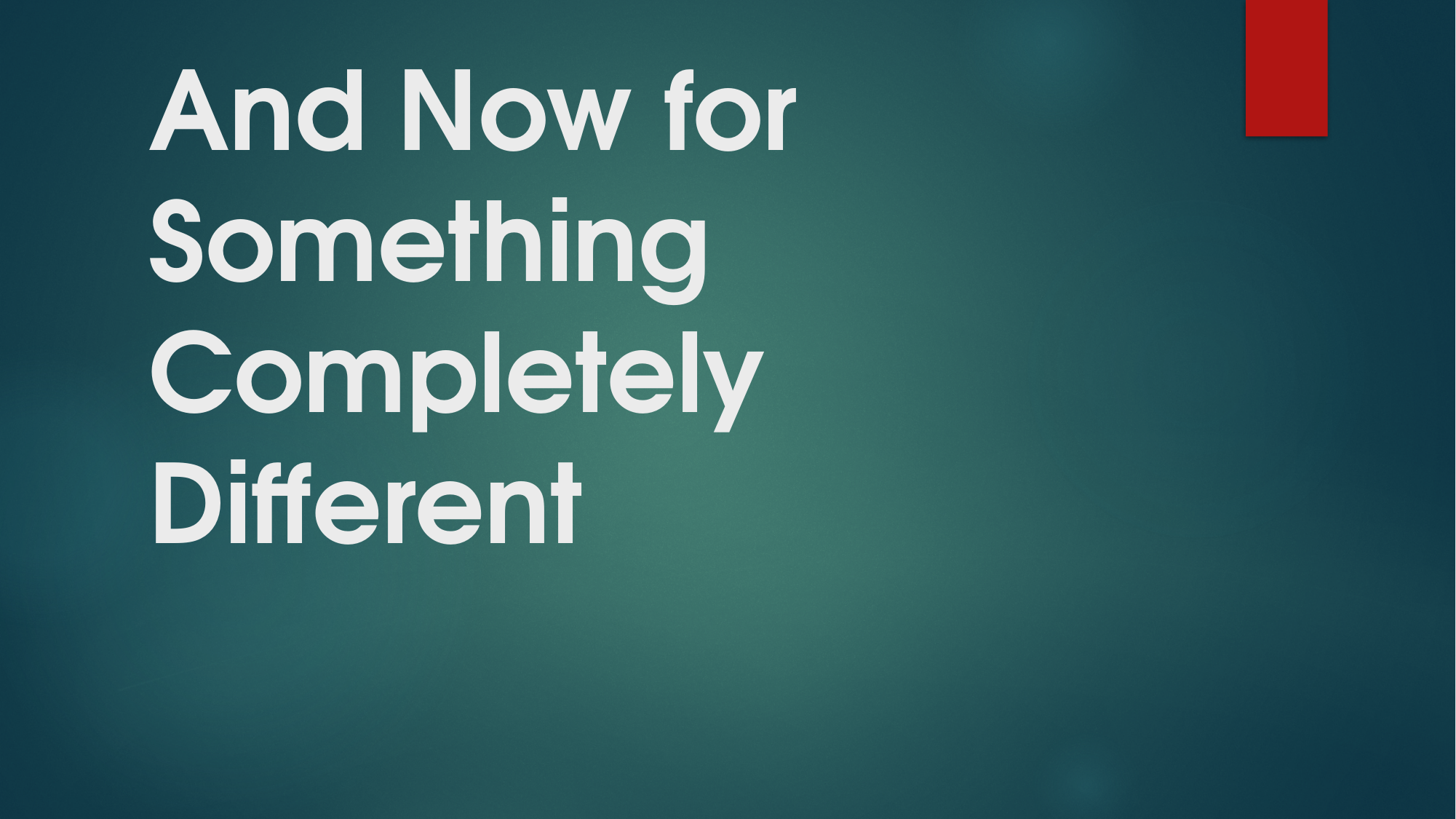

# And Now for Something Completely Different